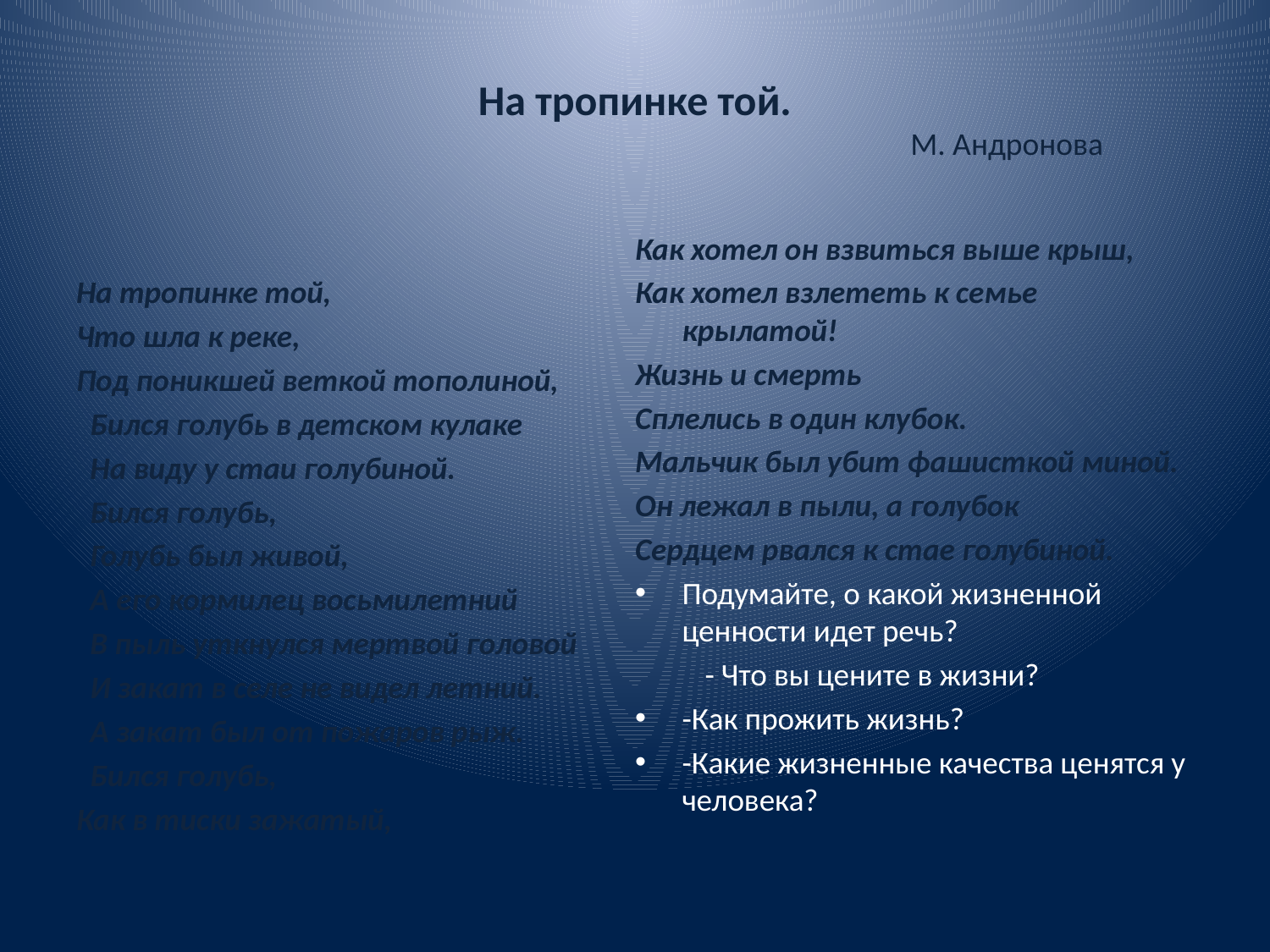

# На тропинке той. М. Андронова

На тропинке той,
Что шла к реке,
Под поникшей веткой тополиной,
  Бился голубь в детском кулаке
  На виду у стаи голубиной.
  Бился голубь,
  Голубь был живой,
  А его кормилец восьмилетний
  В пыль уткнулся мертвой головой
  И закат в селе не видел летний.
  А закат был от пожаров рыж.
  Бился голубь,
Как в тиски зажатый,
Как хотел он взвиться выше крыш,
Как хотел взлететь к семье крылатой!
Жизнь и смерть
Сплелись в один клубок.
Мальчик был убит фашисткой миной.
Он лежал в пыли, а голубок
Сердцем рвался к стае голубиной.
Подумайте, о какой жизненной ценности идет речь?
          - Что вы цените в жизни?
-Как прожить жизнь?
-Какие жизненные качества ценятся у человека?